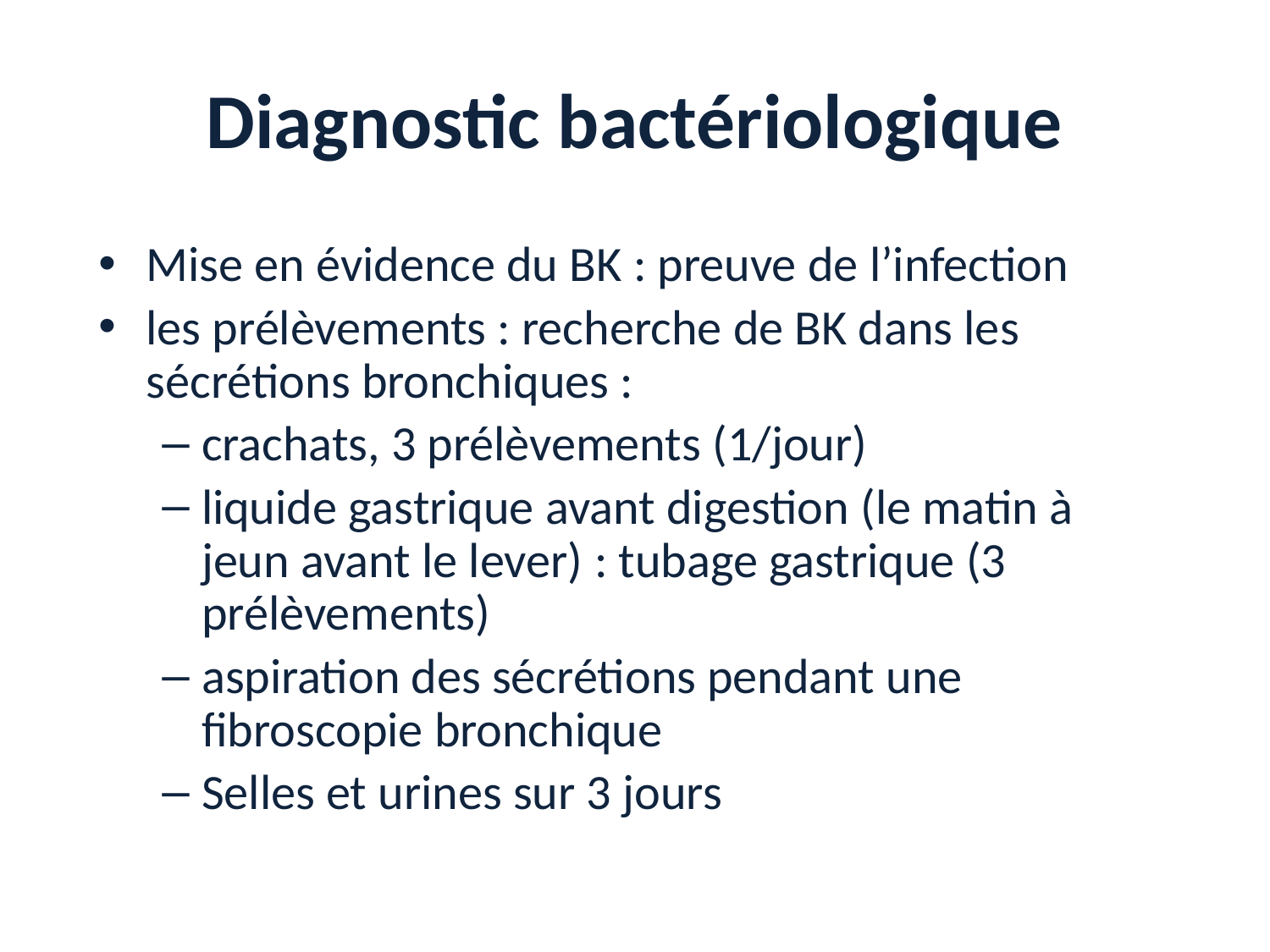

# Diagnostic bactériologique
Mise en évidence du BK : preuve de l’infection
les prélèvements : recherche de BK dans les sécrétions bronchiques :
crachats, 3 prélèvements (1/jour)
liquide gastrique avant digestion (le matin à jeun avant le lever) : tubage gastrique (3 prélèvements)
aspiration des sécrétions pendant une fibroscopie bronchique
Selles et urines sur 3 jours